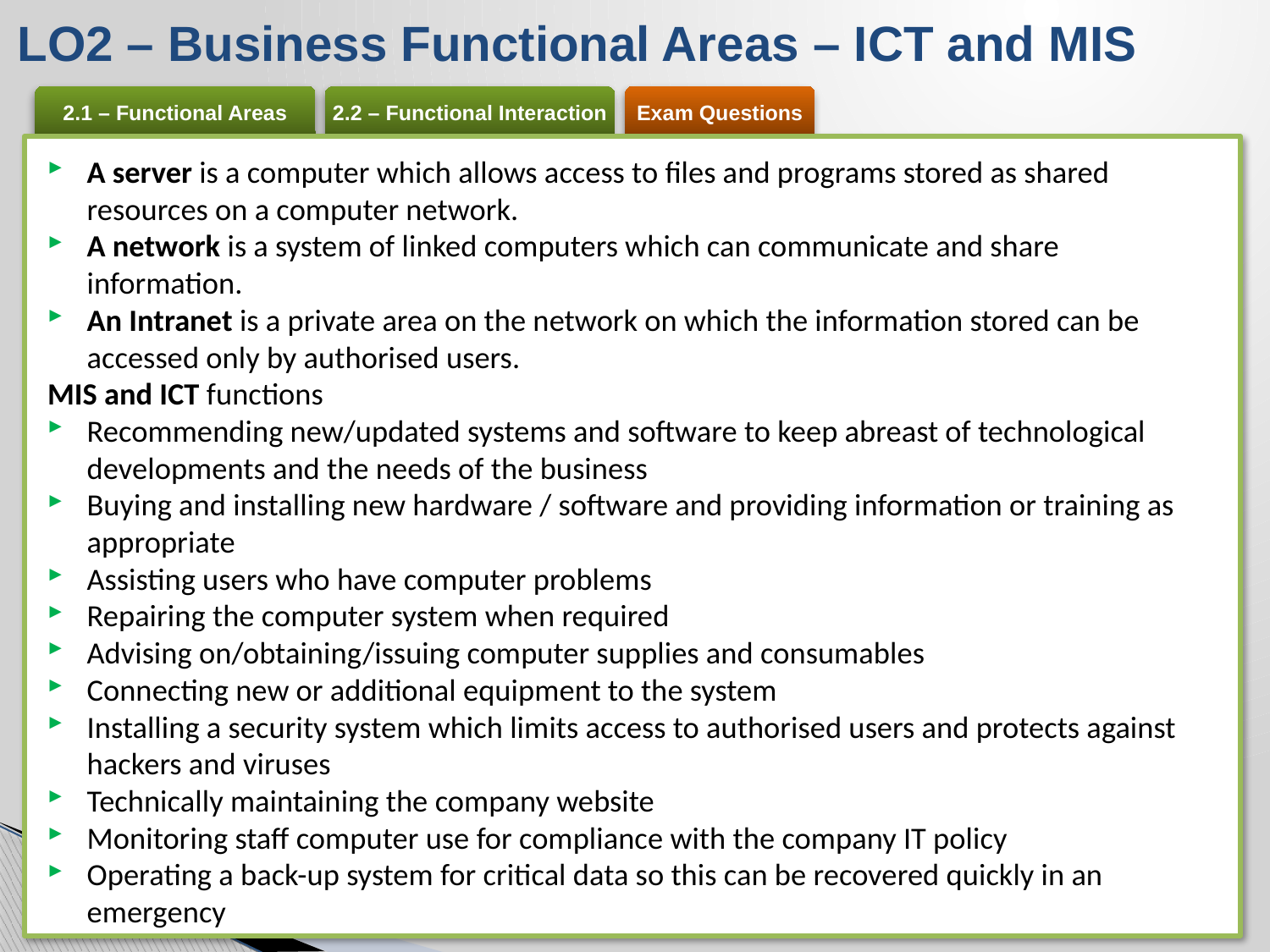

LO2 – Business Functional Areas – ICT and MIS
A server is a computer which allows access to files and programs stored as shared resources on a computer network.
A network is a system of linked computers which can communicate and share information.
An Intranet is a private area on the network on which the information stored can be accessed only by authorised users.
MIS and ICT functions
Recommending new/updated systems and software to keep abreast of technological developments and the needs of the business
Buying and installing new hardware / software and providing information or training as appropriate
Assisting users who have computer problems
Repairing the computer system when required
Advising on/obtaining/issuing computer supplies and consumables
Connecting new or additional equipment to the system
Installing a security system which limits access to authorised users and protects against hackers and viruses
Technically maintaining the company website
Monitoring staff computer use for compliance with the company IT policy
Operating a back-up system for critical data so this can be recovered quickly in an emergency